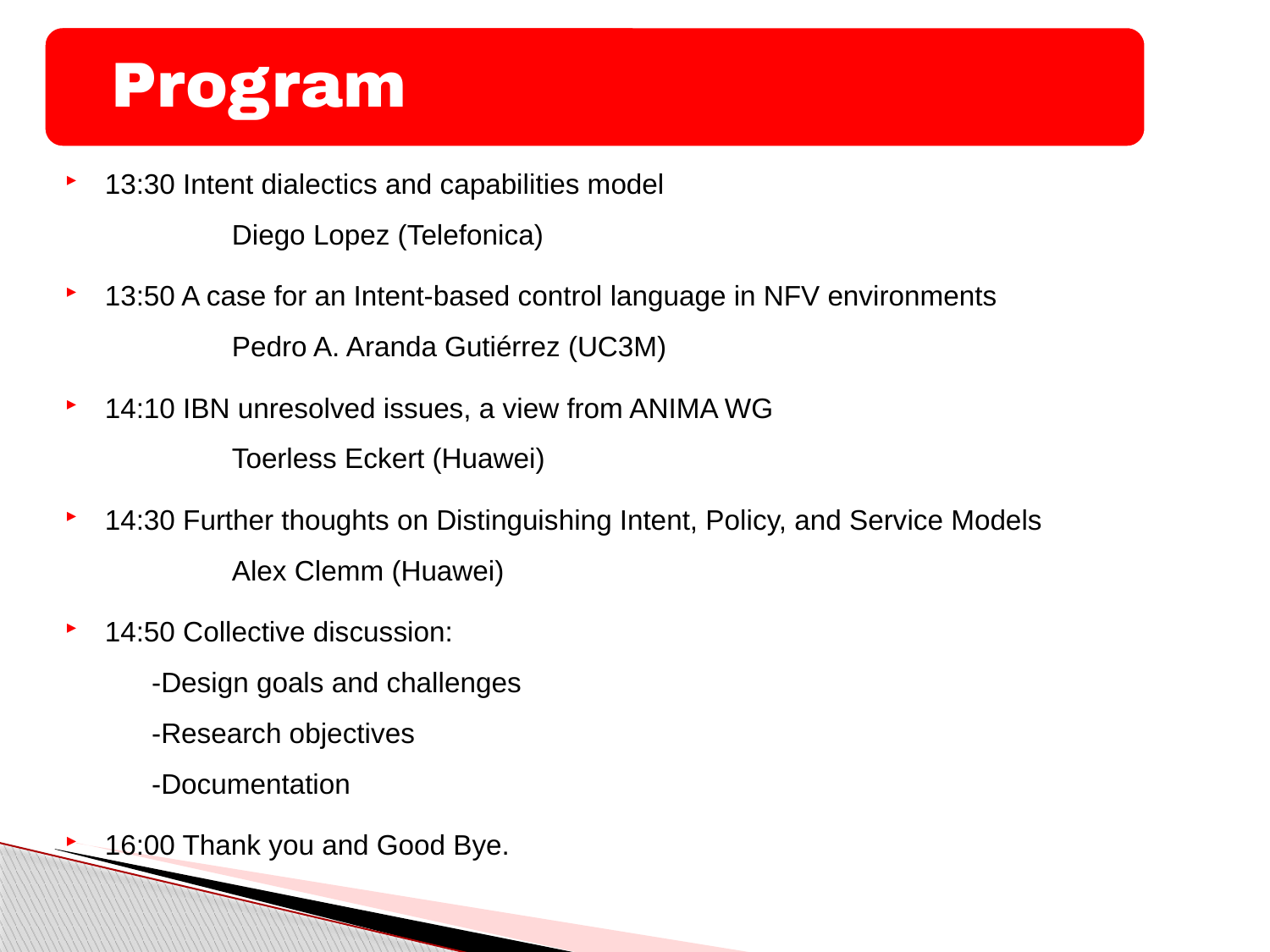

Program
13:30 Intent dialectics and capabilities model
	Diego Lopez (Telefonica)
13:50 A case for an Intent-based control language in NFV environments
	Pedro A. Aranda Gutiérrez (UC3M)
14:10 IBN unresolved issues, a view from ANIMA WG
	Toerless Eckert (Huawei)
14:30 Further thoughts on Distinguishing Intent, Policy, and Service Models
	Alex Clemm (Huawei)
14:50 Collective discussion:
      -Design goals and challenges
      -Research objectives
      -Documentation
16:00 Thank you and Good Bye.